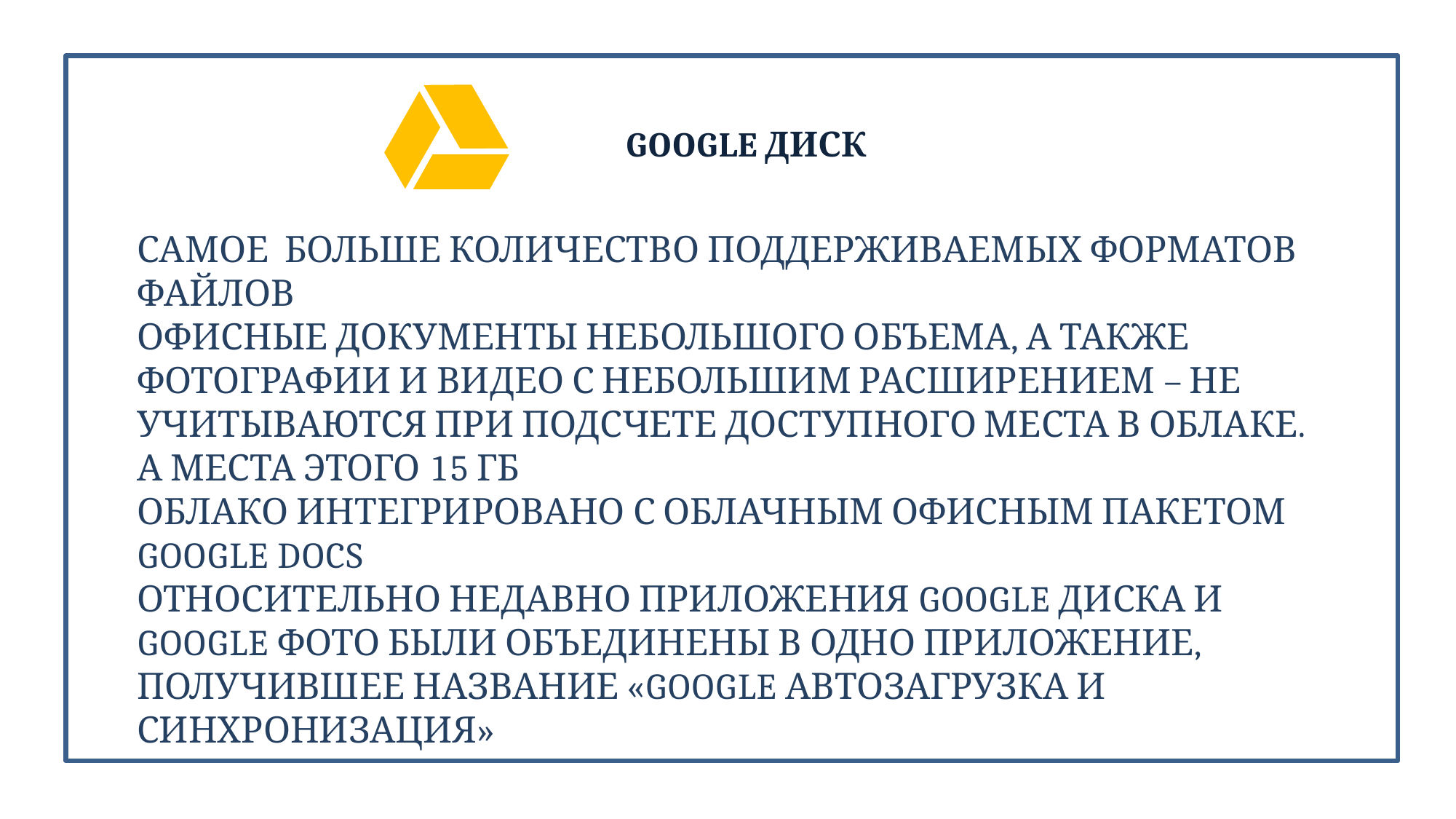

# GOOGLE ДИСК
САМОЕ  БОЛЬШЕ КОЛИЧЕСТВО ПОДДЕРЖИВАЕМЫХ ФОРМАТОВ ФАЙЛОВ
ОФИСНЫЕ ДОКУМЕНТЫ НЕБОЛЬШОГО ОБЪЕМА, А ТАКЖЕ ФОТОГРАФИИ И ВИДЕО С НЕБОЛЬШИМ РАСШИРЕНИЕМ – НЕ УЧИТЫВАЮТСЯ ПРИ ПОДСЧЕТЕ ДОСТУПНОГО МЕСТА В ОБЛАКЕ. А МЕСТА ЭТОГО 15 ГБ
ОБЛАКО ИНТЕГРИРОВАНО С ОБЛАЧНЫМ ОФИСНЫМ ПАКЕТОМ GOOGLE DOCS
ОТНОСИТЕЛЬНО НЕДАВНО ПРИЛОЖЕНИЯ GOOGLE ДИСКА И GOOGLE ФОТО БЫЛИ ОБЪЕДИНЕНЫ В ОДНО ПРИЛОЖЕНИЕ, ПОЛУЧИВШЕЕ НАЗВАНИЕ «GOOGLE АВТОЗАГРУЗКА И СИНХРОНИЗАЦИЯ»